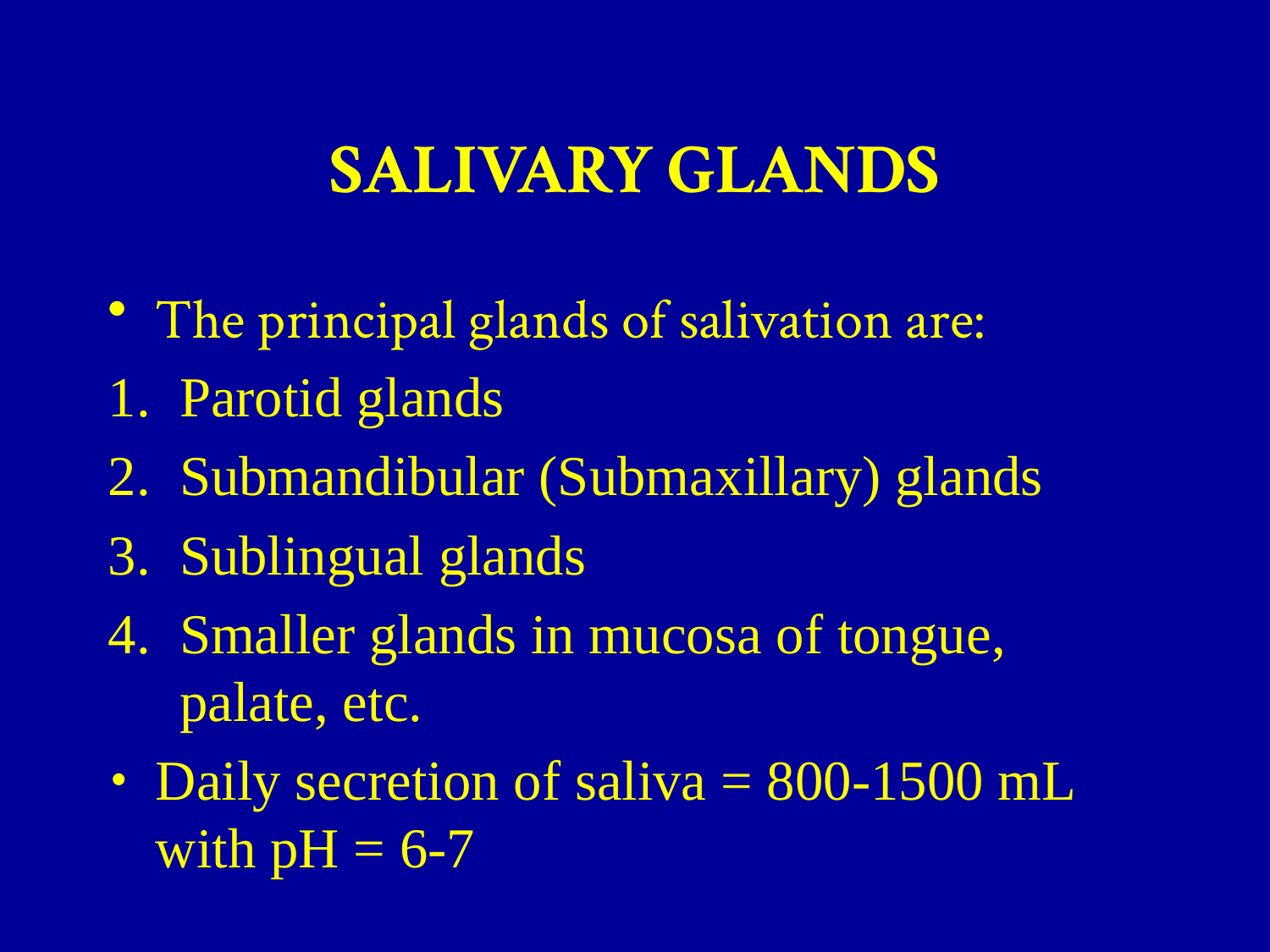

# SALIVARY GLANDS
The principal glands of salivation are:
Parotid glands
Submandibular (Submaxillary) glands
Sublingual glands
Smaller glands in mucosa of tongue, palate, etc.
Daily secretion of saliva = 800-1500 mL with pH = 6-7